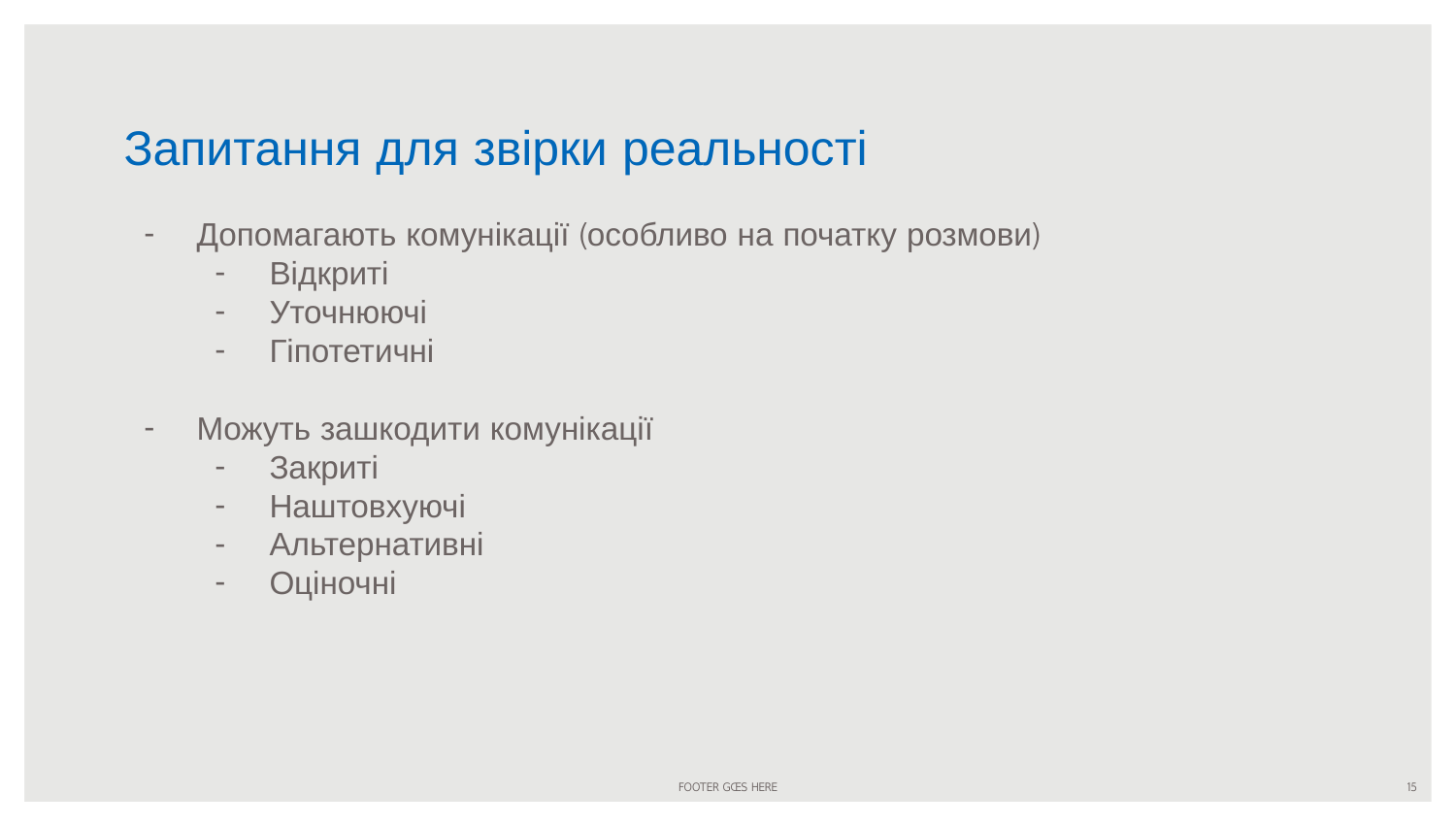

# Запитання для звірки реальності
Допомагають комунікації (особливо на початку розмови)
Відкриті
Уточнюючі
Гіпотетичні

Можуть зашкодити комунікації
Закриті
Наштовхуючі
Альтернативні
Оціночні

FOOTER GOES HERE
15